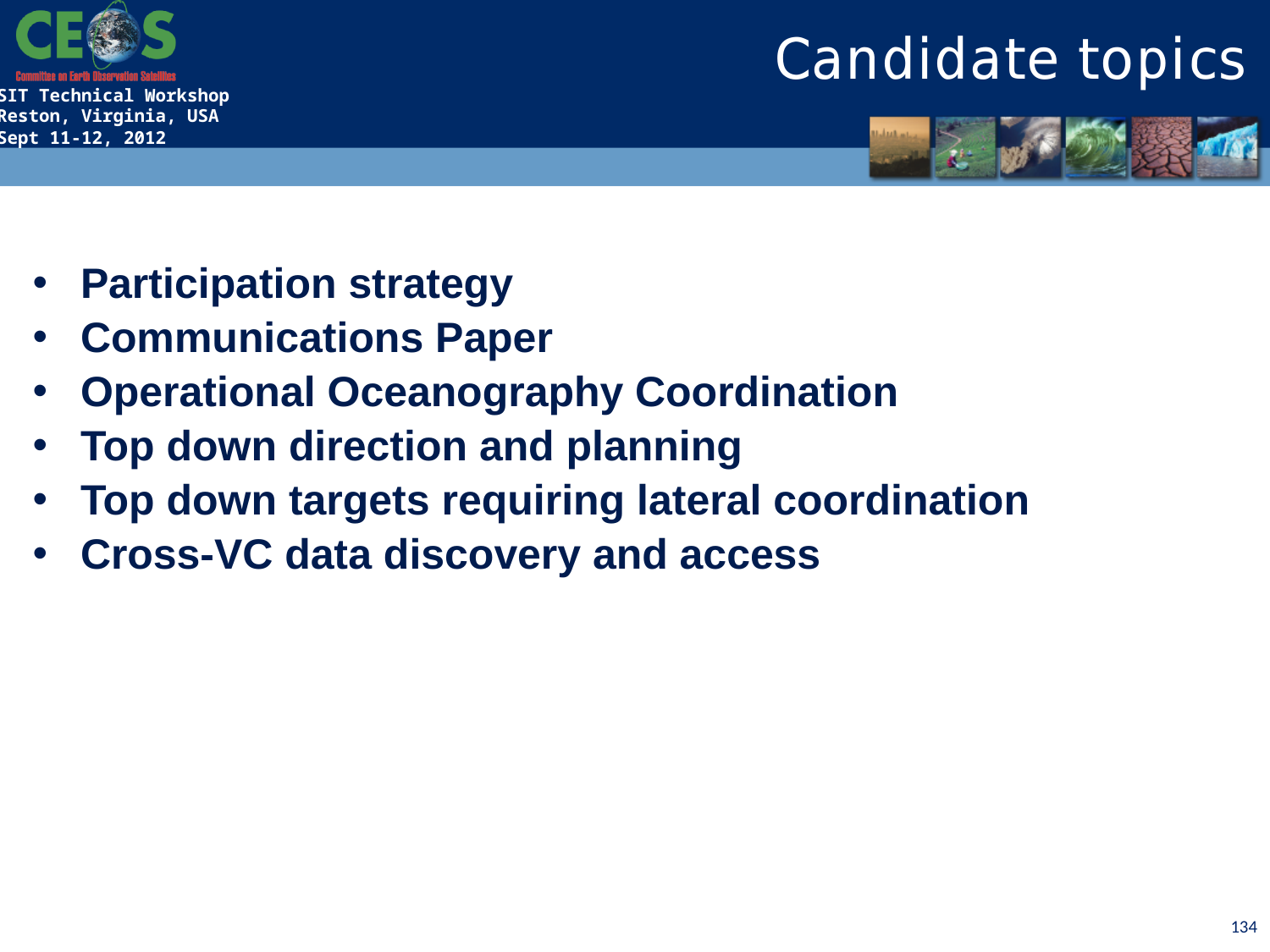

Candidate topics
Participation strategy
Communications Paper
Operational Oceanography Coordination
Top down direction and planning
Top down targets requiring lateral coordination
Cross-VC data discovery and access

134